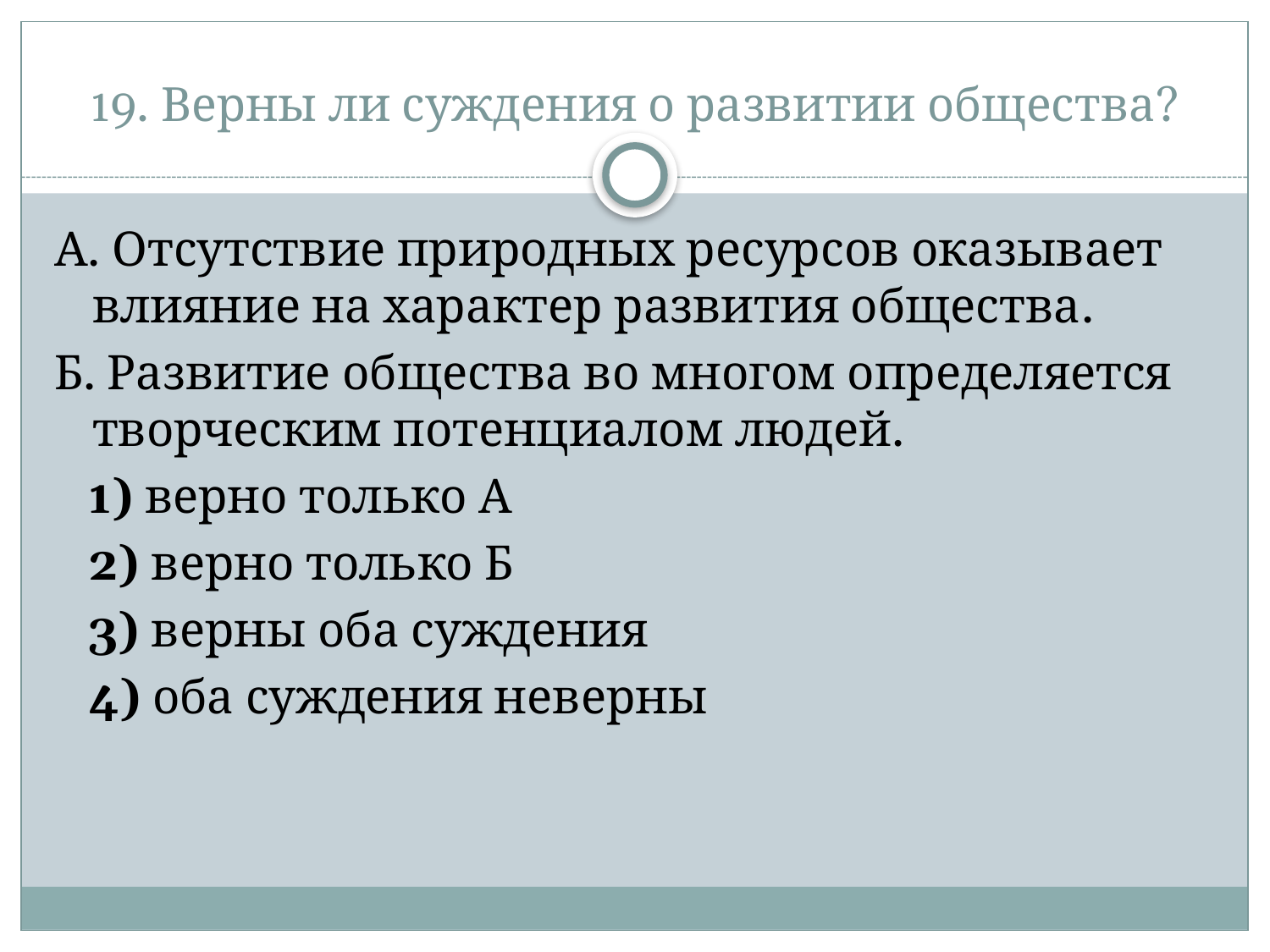

# 19. Верны ли суждения о развитии общества?
А. Отсутствие природных ресурсов оказывает влияние на характер развития общества.
Б. Развитие общества во многом определяется творческим потенциалом людей.
   1) верно только А
   2) верно только Б
   3) верны оба суждения
   4) оба суждения неверны